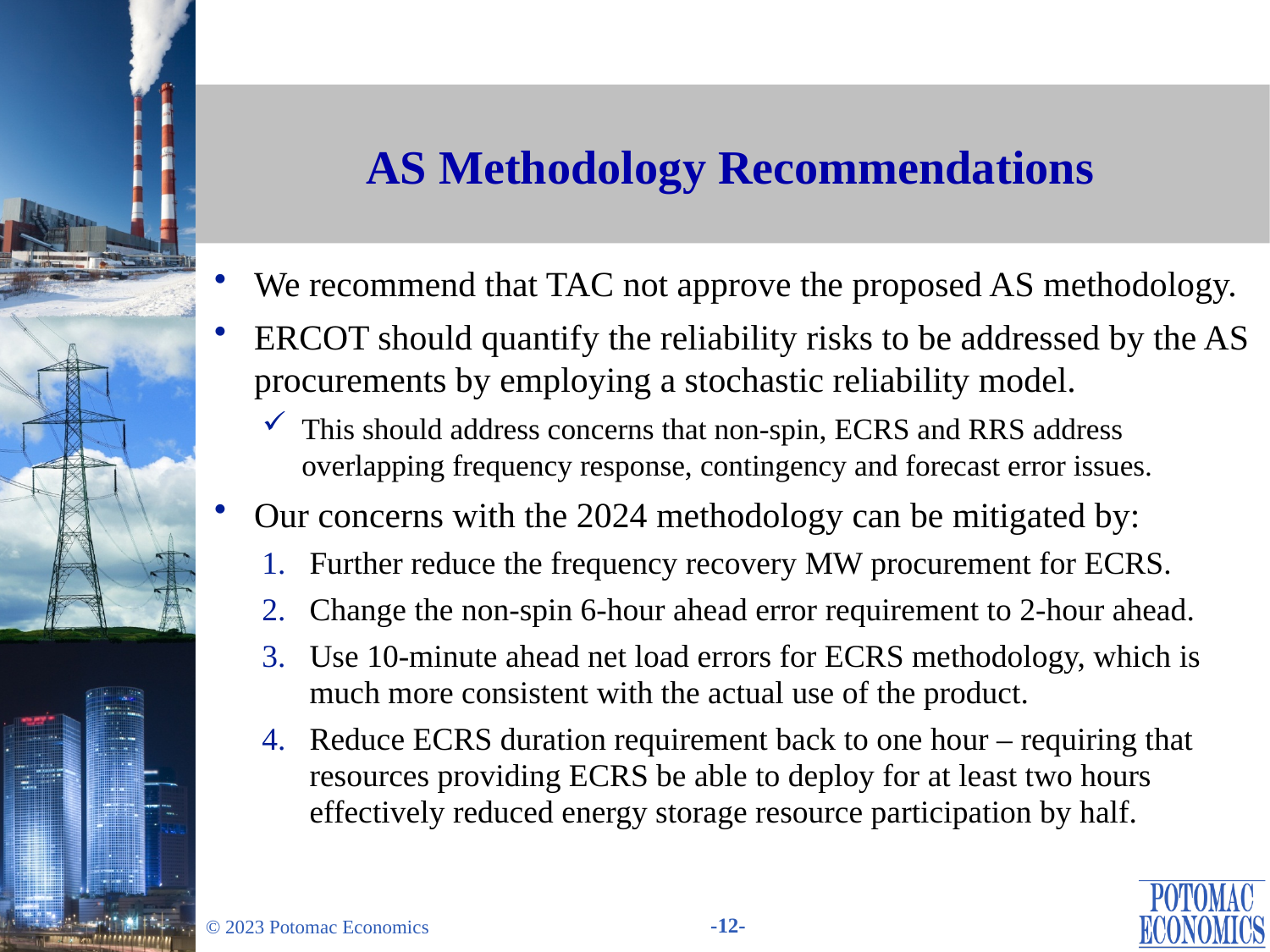

# AS Methodology Recommendations
We recommend that TAC not approve the proposed AS methodology.
ERCOT should quantify the reliability risks to be addressed by the AS procurements by employing a stochastic reliability model.
This should address concerns that non-spin, ECRS and RRS address overlapping frequency response, contingency and forecast error issues.
Our concerns with the 2024 methodology can be mitigated by:
Further reduce the frequency recovery MW procurement for ECRS.
Change the non-spin 6-hour ahead error requirement to 2-hour ahead.
Use 10-minute ahead net load errors for ECRS methodology, which is much more consistent with the actual use of the product.
Reduce ECRS duration requirement back to one hour – requiring that resources providing ECRS be able to deploy for at least two hours effectively reduced energy storage resource participation by half.